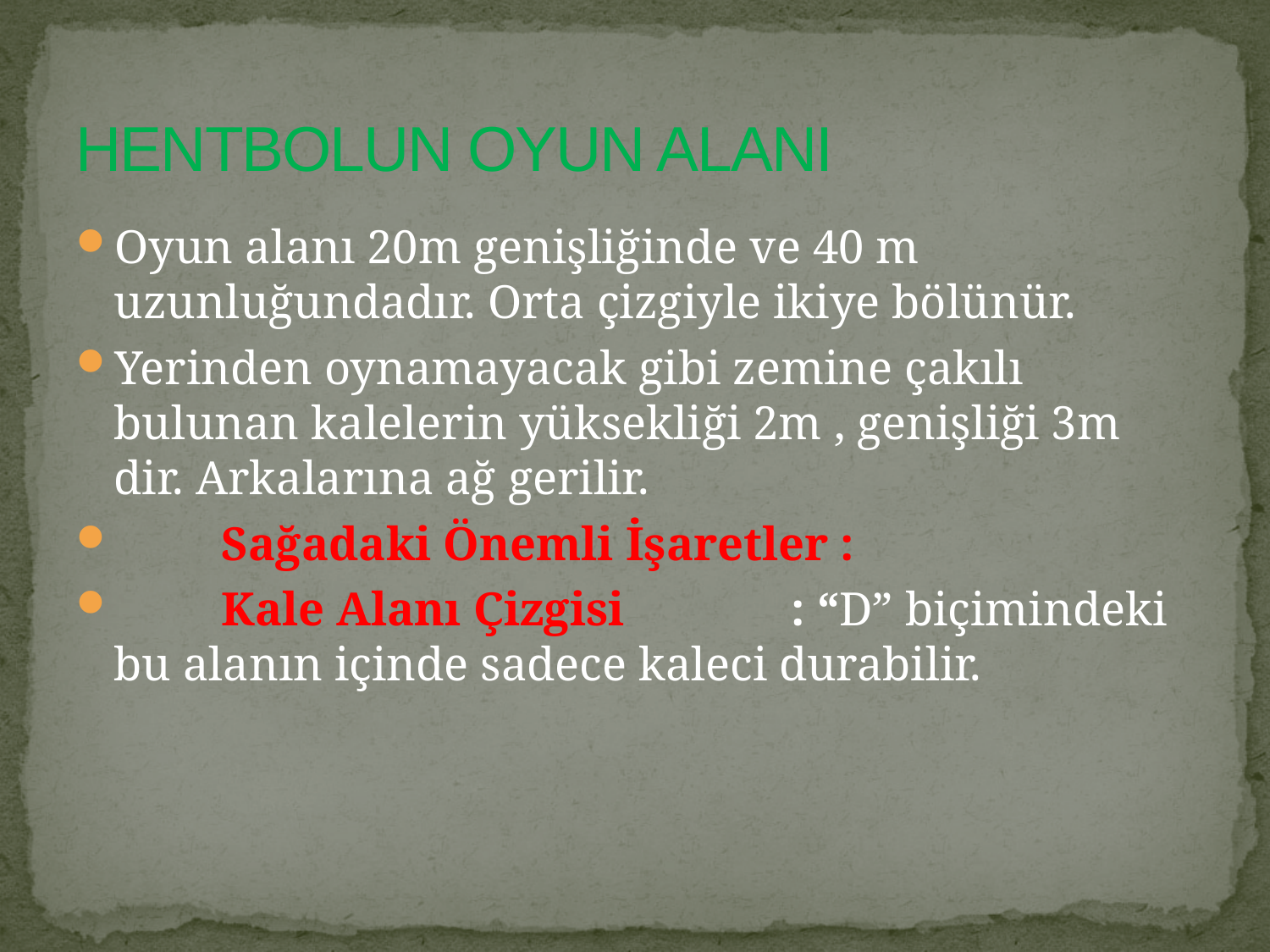

# HENTBOLUN OYUN ALANI
Oyun alanı 20m genişliğinde ve 40 m uzunluğundadır. Orta çizgiyle ikiye bölünür.
Yerinden oynamayacak gibi zemine çakılı bulunan kalelerin yüksekliği 2m , genişliği 3m dir. Arkalarına ağ gerilir.
         Sağadaki Önemli İşaretler :
         Kale Alanı Çizgisi              : “D” biçimindeki bu alanın içinde sadece kaleci durabilir.